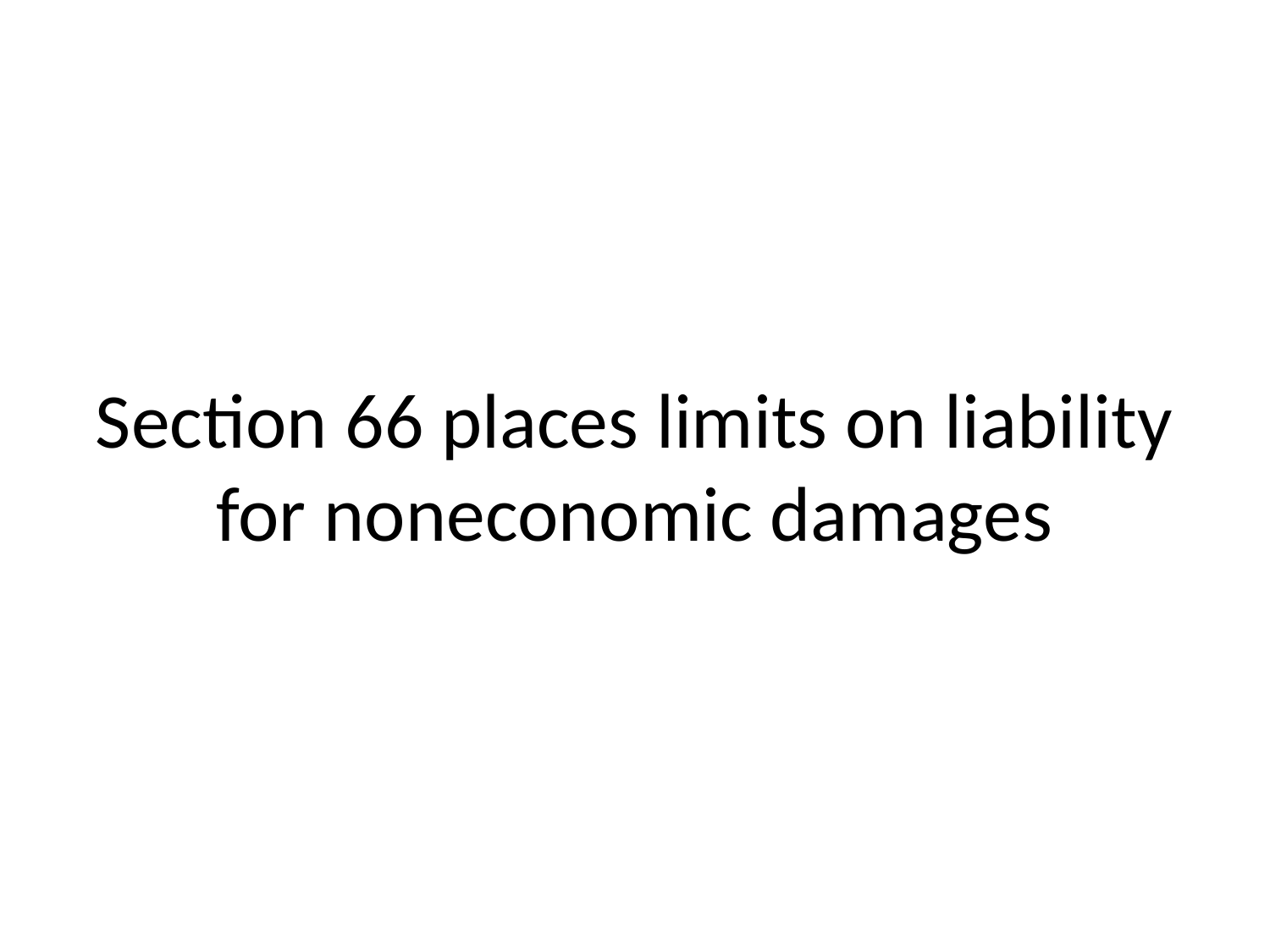

# Section 66 places limits on liability for noneconomic damages